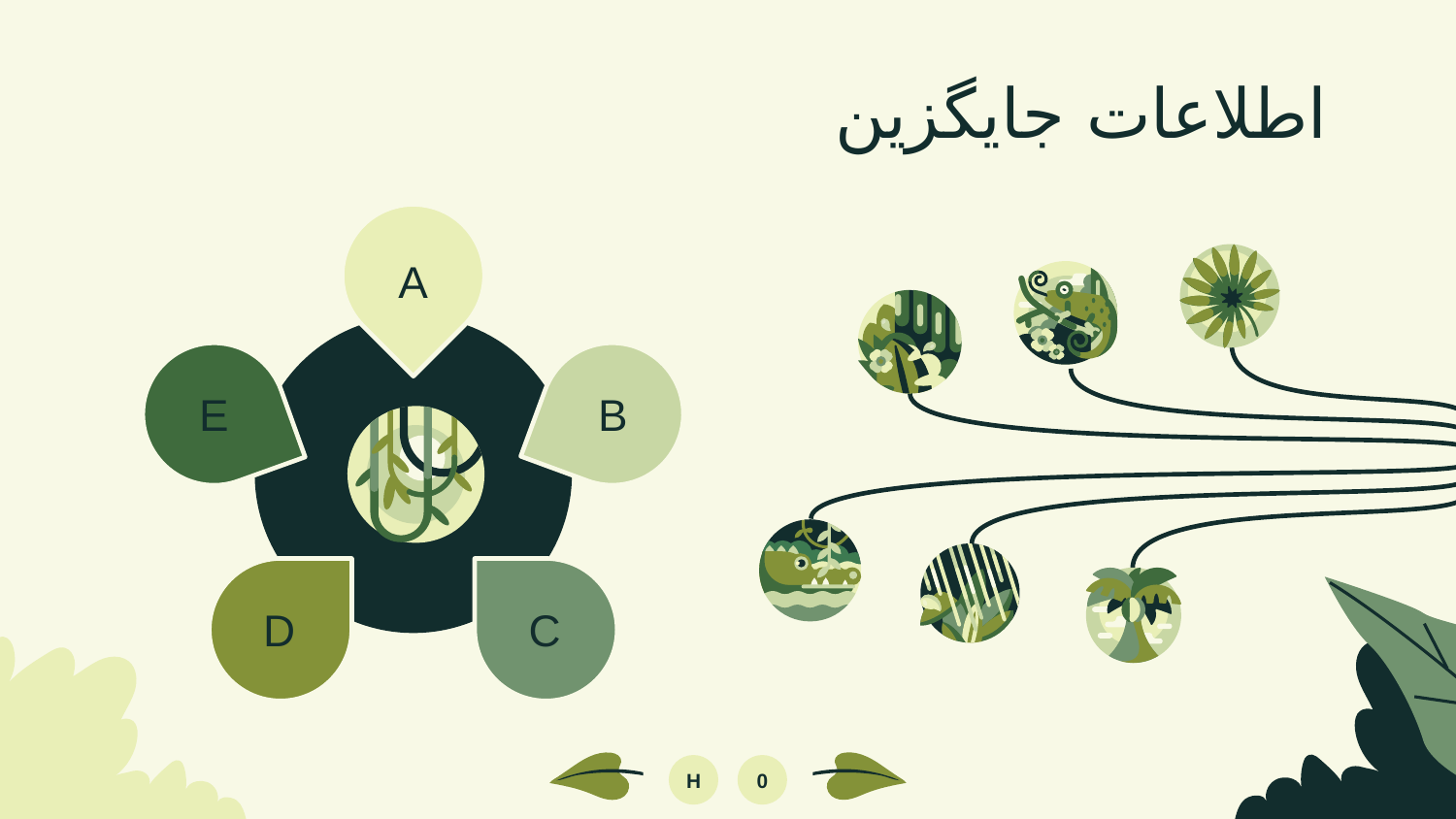

# اطلاعات جایگزین

A

E
B

D
C

H
0